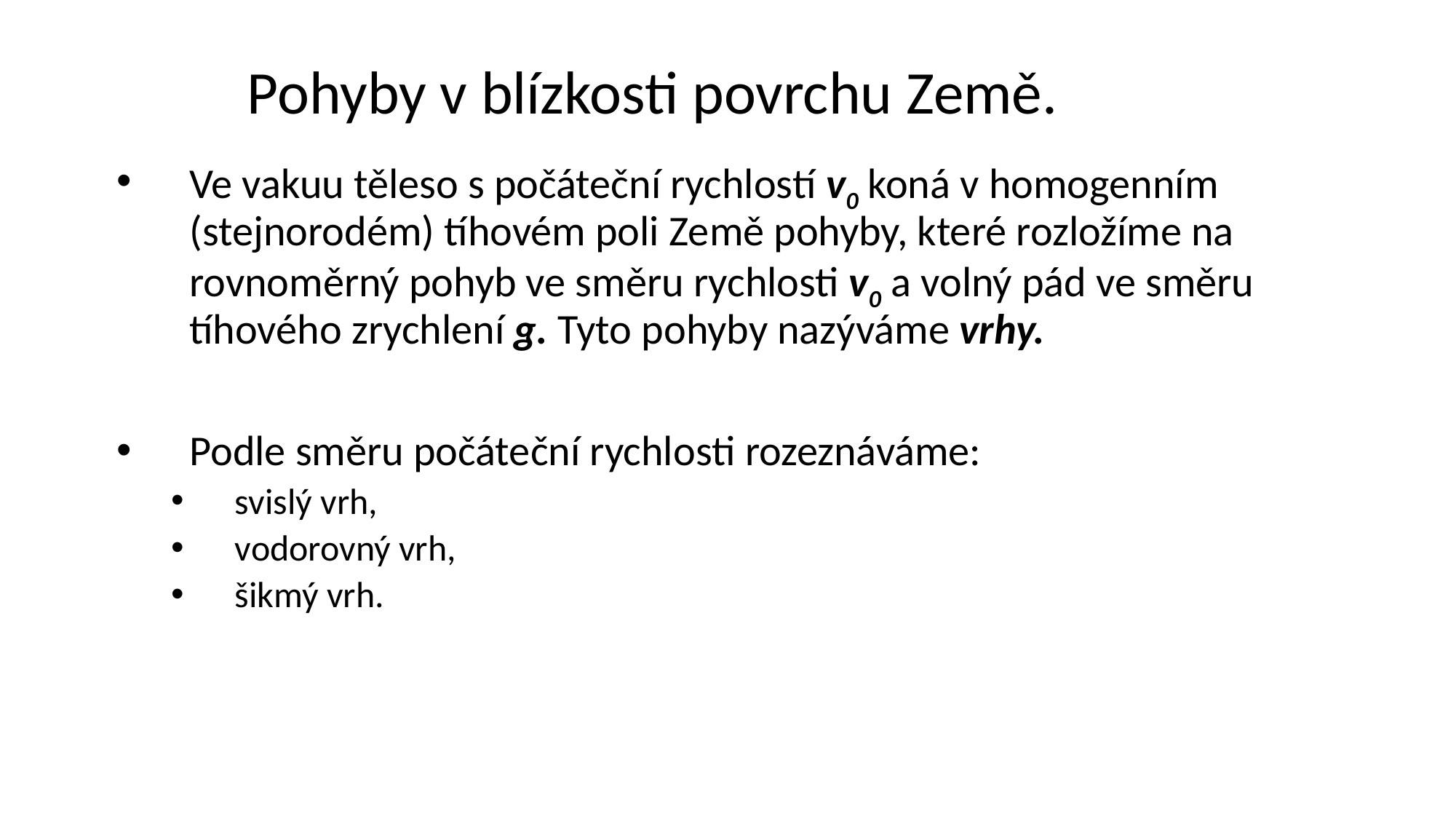

# Pohyby v blízkosti povrchu Země.
Ve vakuu těleso s počáteční rychlostí v0 koná v homogenním (stejnorodém) tíhovém poli Země pohyby, které rozložíme na rovnoměrný pohyb ve směru rychlosti v0 a volný pád ve směru tíhového zrychlení g. Tyto pohyby nazýváme vrhy.

Podle směru počáteční rychlosti rozeznáváme:
svislý vrh,
vodorovný vrh,
šikmý vrh.